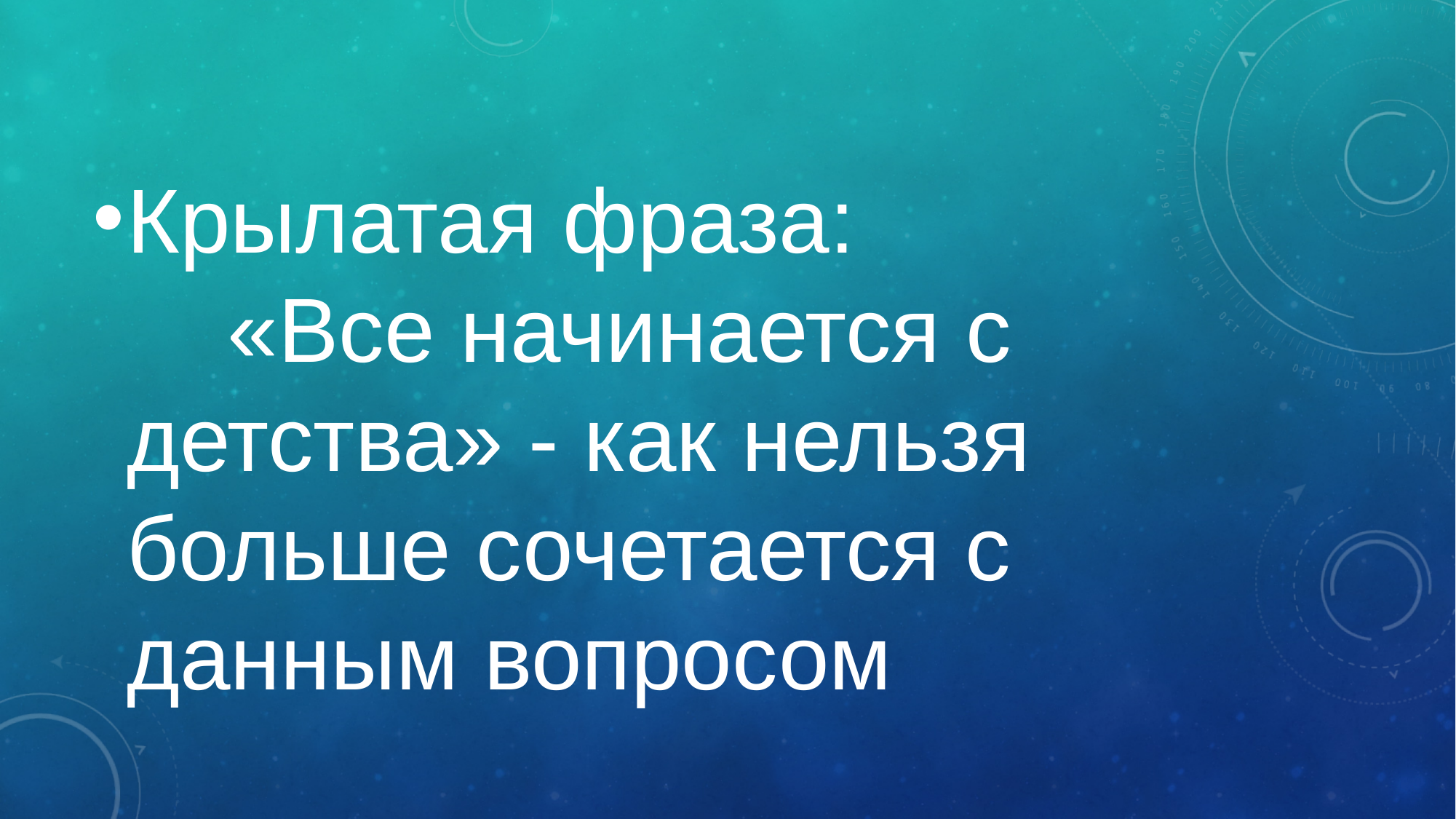

#
Крылатая фраза:                     «Все начинается с детства» - как нельзя больше сочетается с данным вопросом